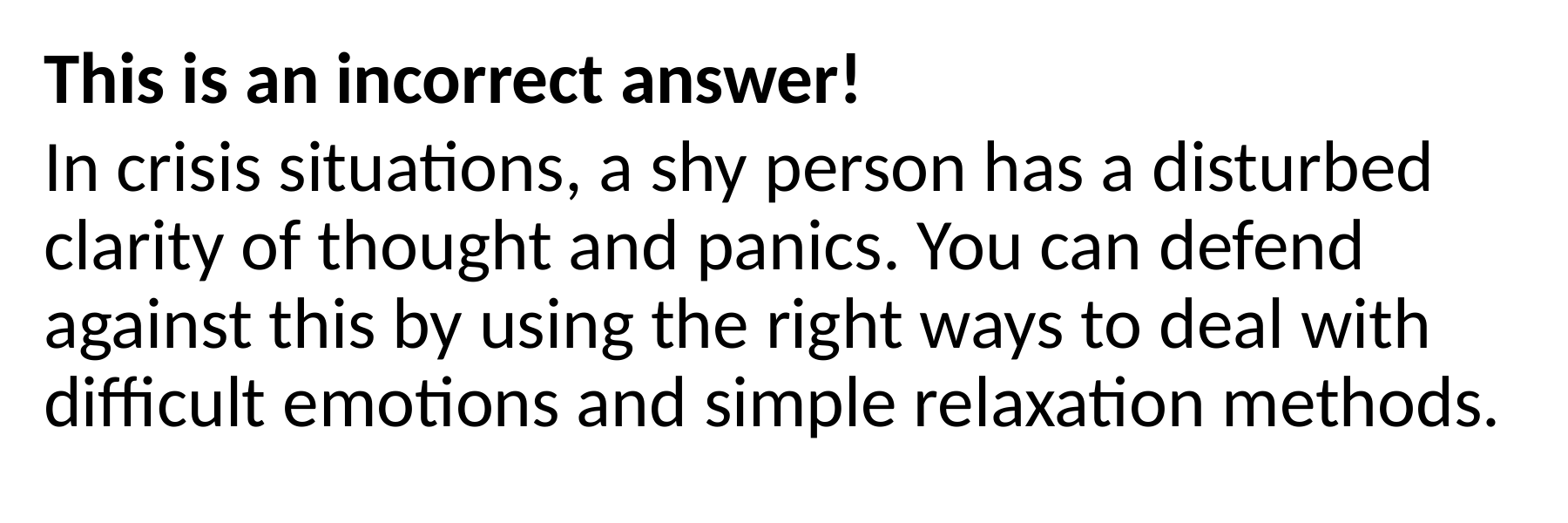

This is an incorrect answer!
In crisis situations, a shy person has a disturbed clarity of thought and panics. You can defend against this by using the right ways to deal with difficult emotions and simple relaxation methods.